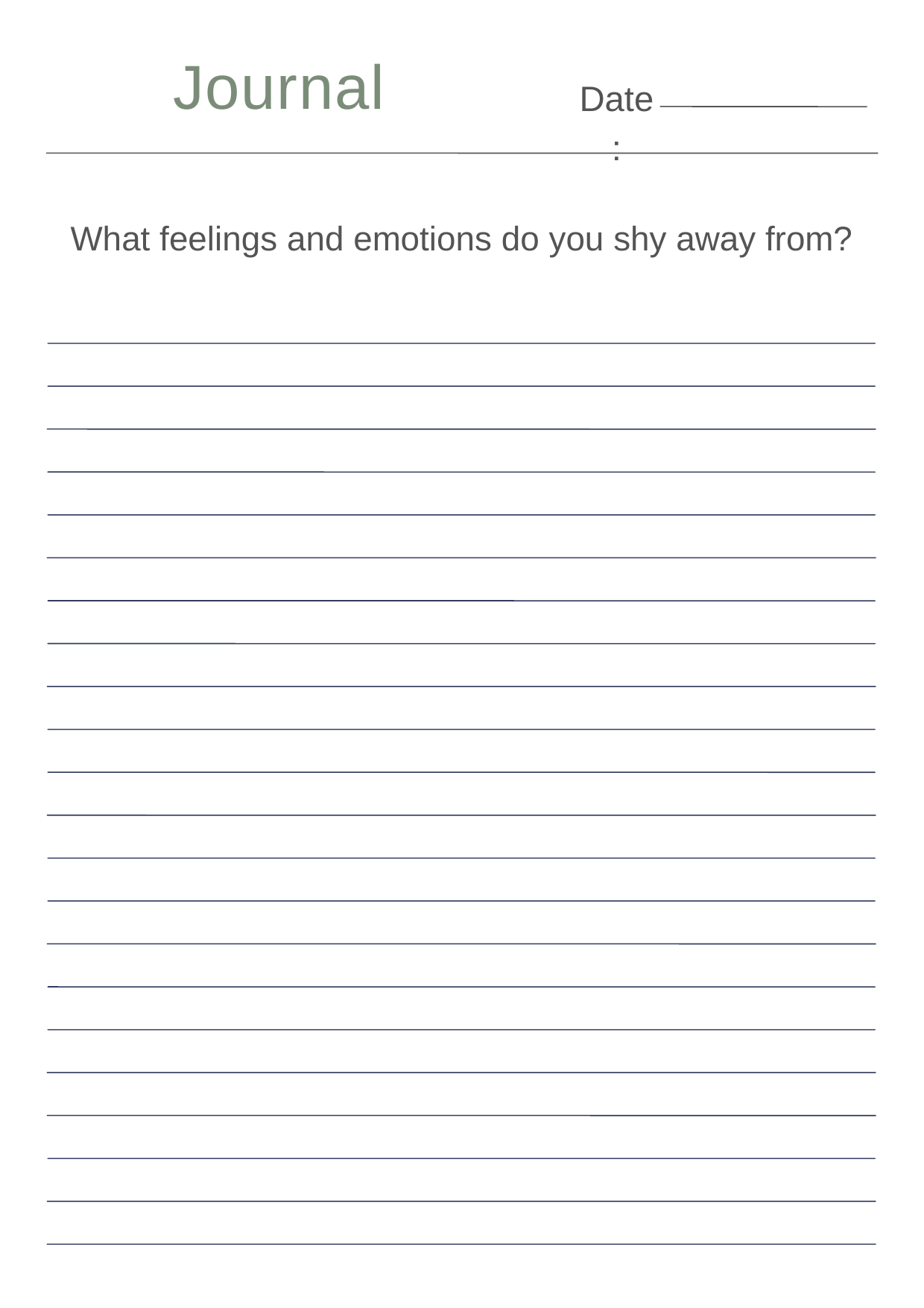

Journal
Date:

What feelings and emotions do you shy away from?